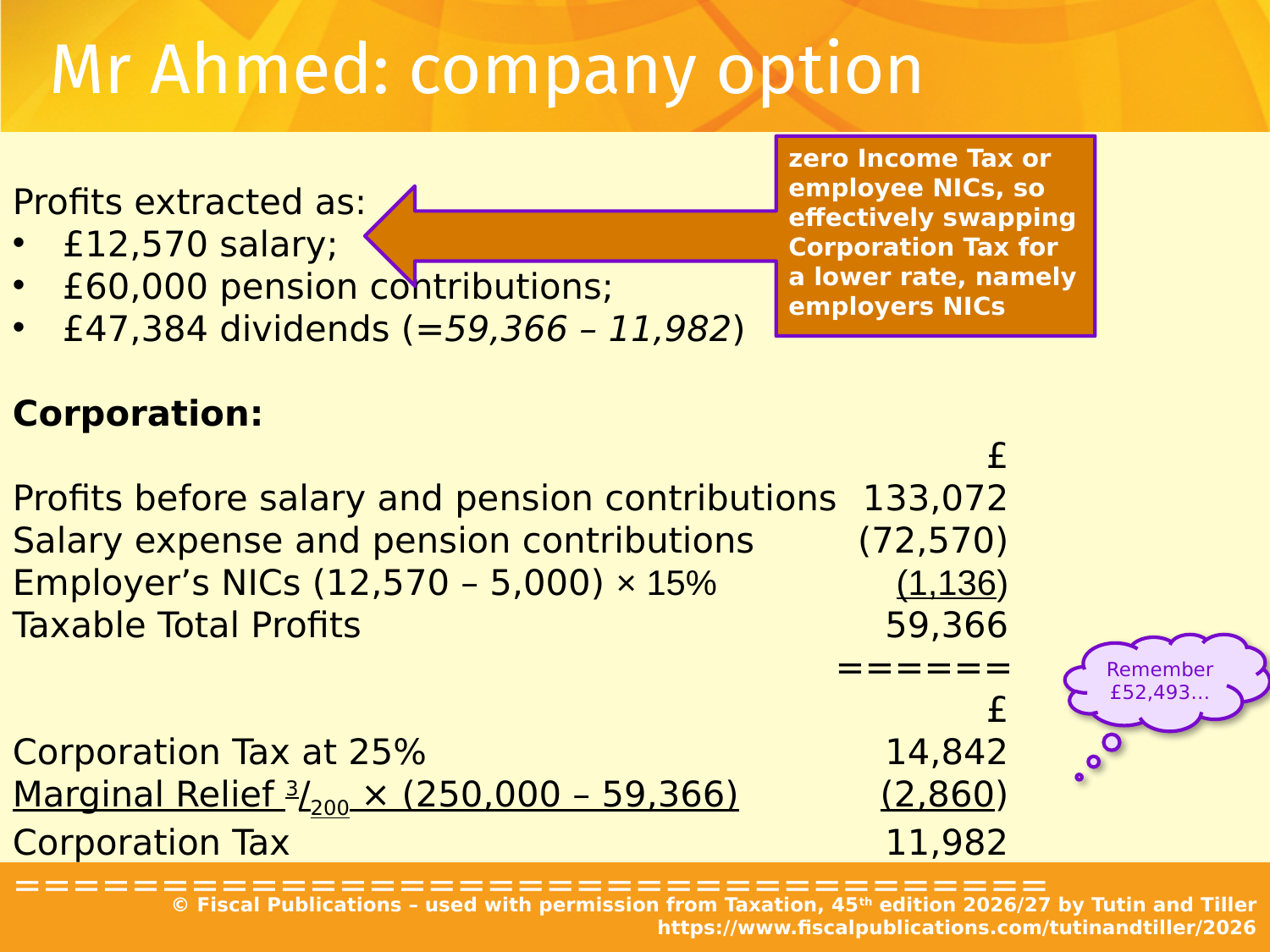

# Mr Ahmed: company option

Profits extracted as:
£12,570 salary;
£60,000 pension contributions;
£47,384 dividends (=59,366 – 11,982)

Corporation:
				£
Profits before salary and pension contributions	133,072
Salary expense and pension contributions			(72,570)
Employer’s NICs (12,570 – 5,000) × 15%			(1,136)
Taxable Total Profits			59,366
				======
				£
Corporation Tax at 25%			14,842
Marginal Relief 3/200 × (250,000 – 59,366)			(2,860)
Corporation Tax			11,982
===================================
zero Income Tax or employee NICs, so effectively swapping Corporation Tax for a lower rate, namely employers NICs
Remember £52,493…